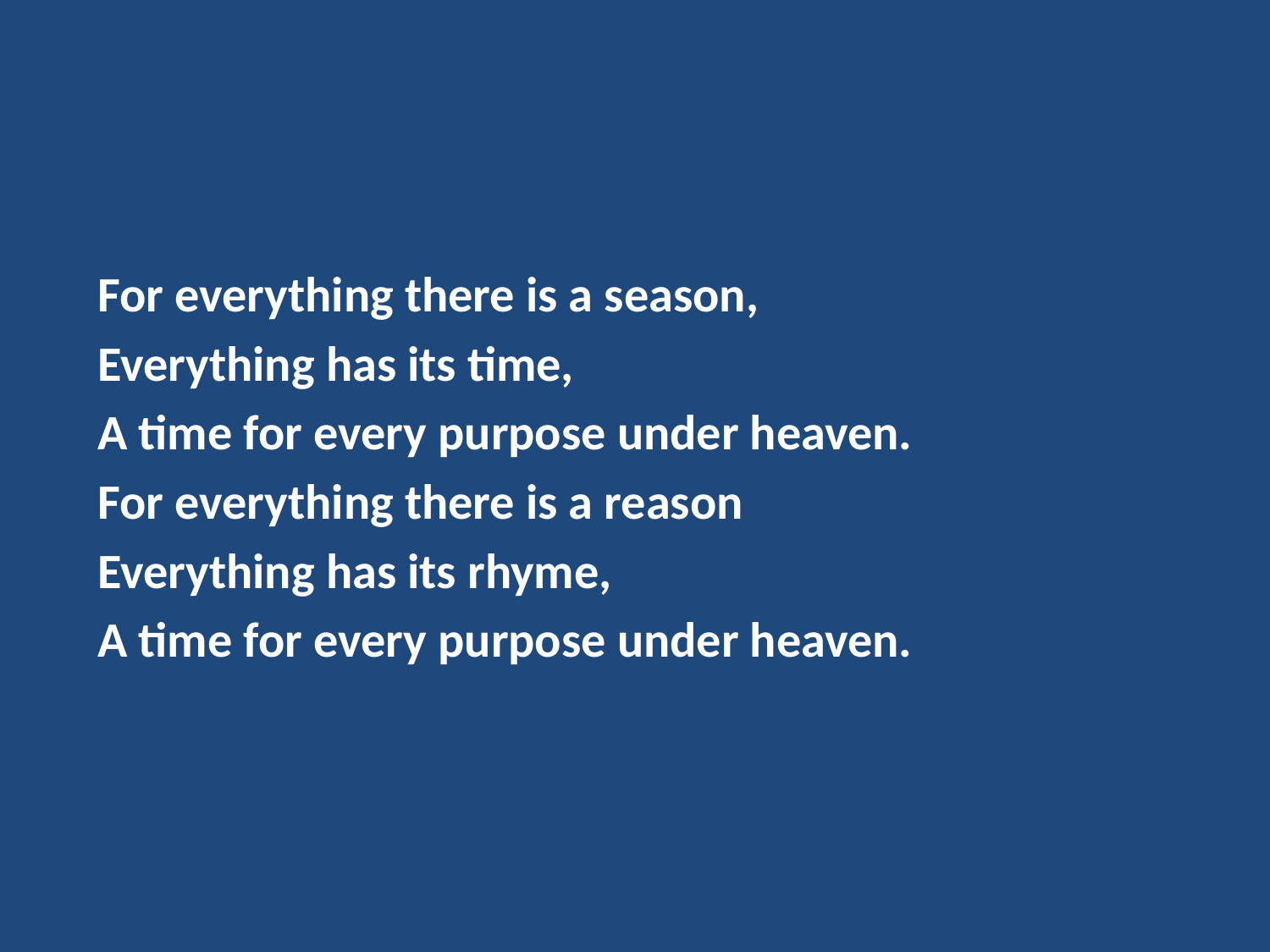

For everything there is a season,
Everything has its time,
A time for every purpose under heaven.
For everything there is a reason
Everything has its rhyme,
A time for every purpose under heaven.